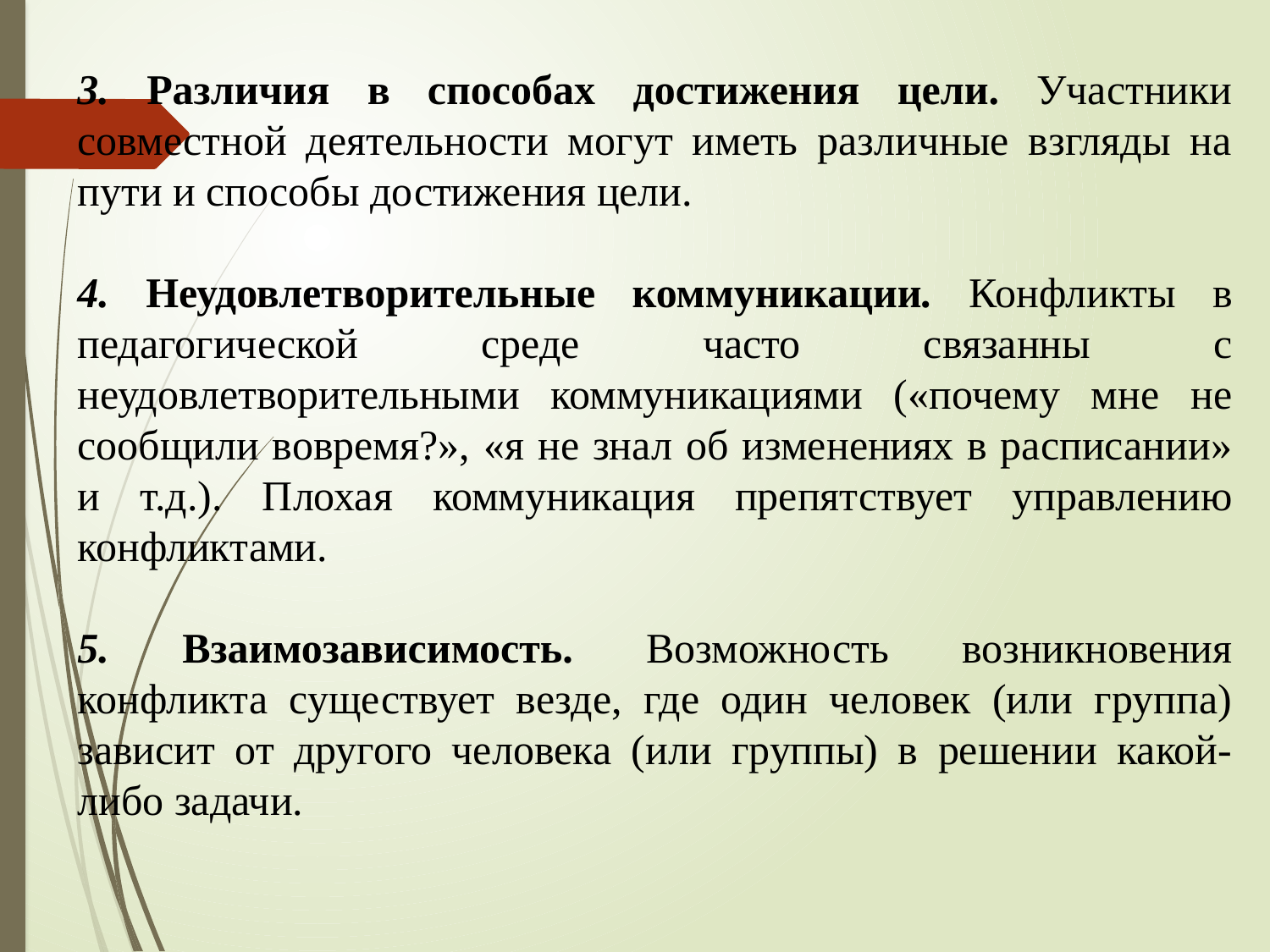

3. Различия в способах достижения цели. Участники совместной деятельности могут иметь различные взгляды на пути и способы достижения цели.

4. Неудовлетворительные коммуникации. Конфликты в педагогической среде часто связанны с неудовлетворительными коммуникациями («почему мне не сообщили вовремя?», «я не знал об изменениях в расписании» и т.д.). Плохая коммуникация препятствует управлению конфликтами.

5. Взаимозависимость. Возможность возникновения конфликта существует везде, где один человек (или группа) зависит от другого человека (или группы) в решении какой-либо задачи.